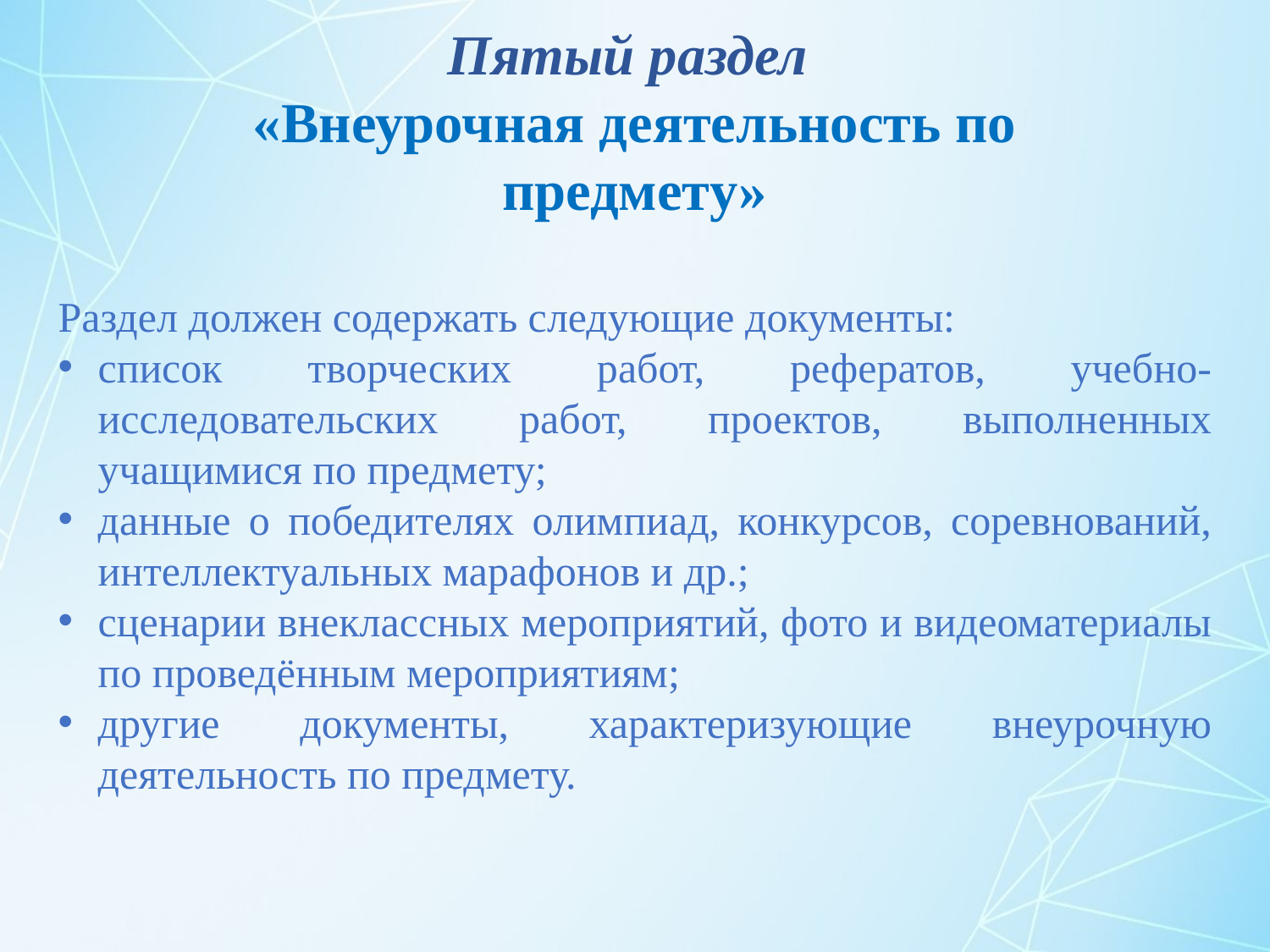

Пятый раздел
«Внеурочная деятельность по предмету»
Раздел должен содержать следующие документы:
список творческих работ, рефератов, учебно-исследовательских работ, проектов, выполненных учащимися по предмету;
данные о победителях олимпиад, конкурсов, соревнований, интеллектуальных марафонов и др.;
сценарии внеклассных мероприятий, фото и видеоматериалы по проведённым мероприятиям;
другие документы, характеризующие внеурочную деятельность по предмету.